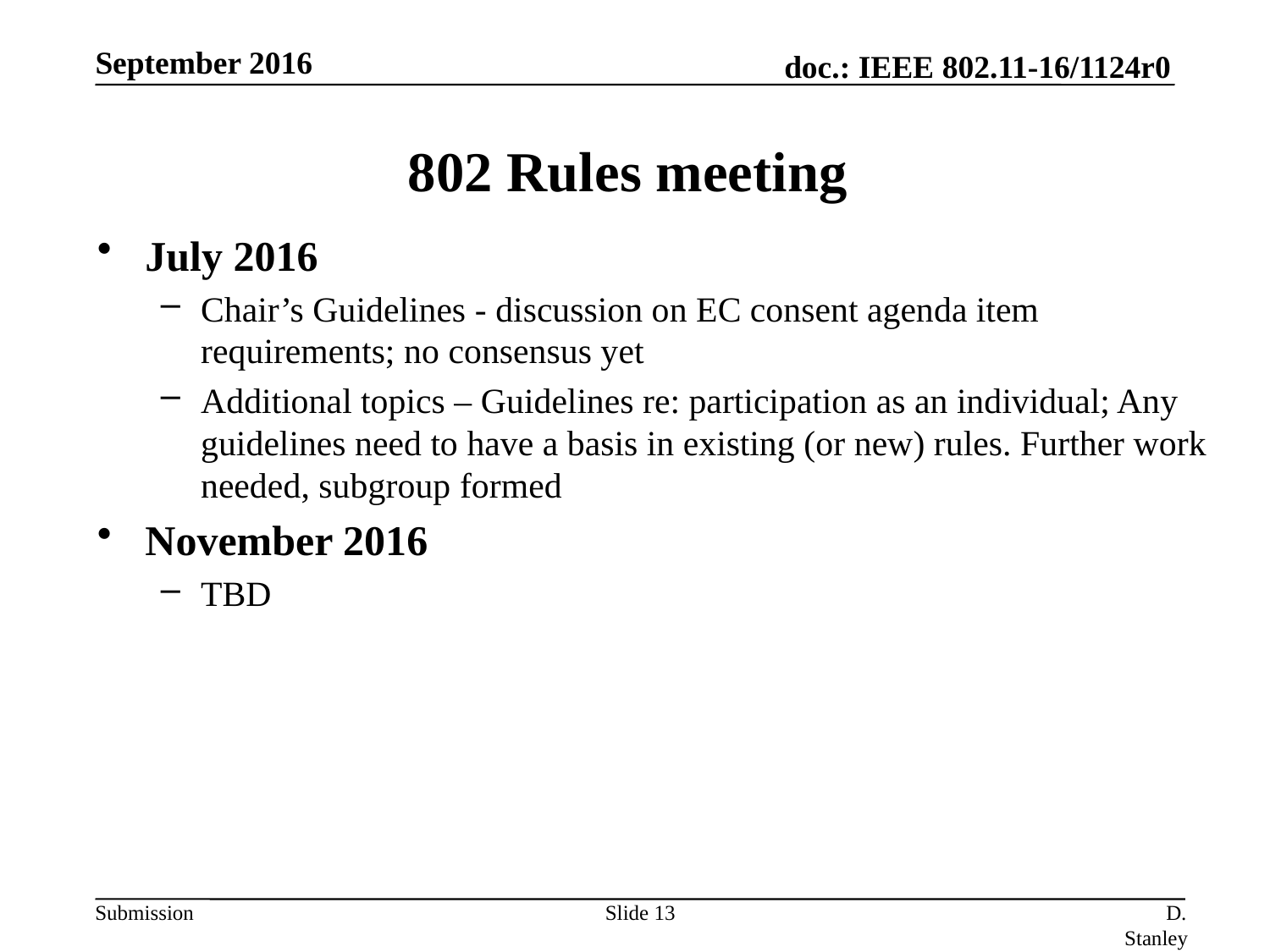

September 2016
# 802 Rules meeting
July 2016
Chair’s Guidelines - discussion on EC consent agenda item requirements; no consensus yet
Additional topics – Guidelines re: participation as an individual; Any guidelines need to have a basis in existing (or new) rules. Further work needed, subgroup formed
November 2016
TBD

Slide 13
D. Stanley, HP Enterprise